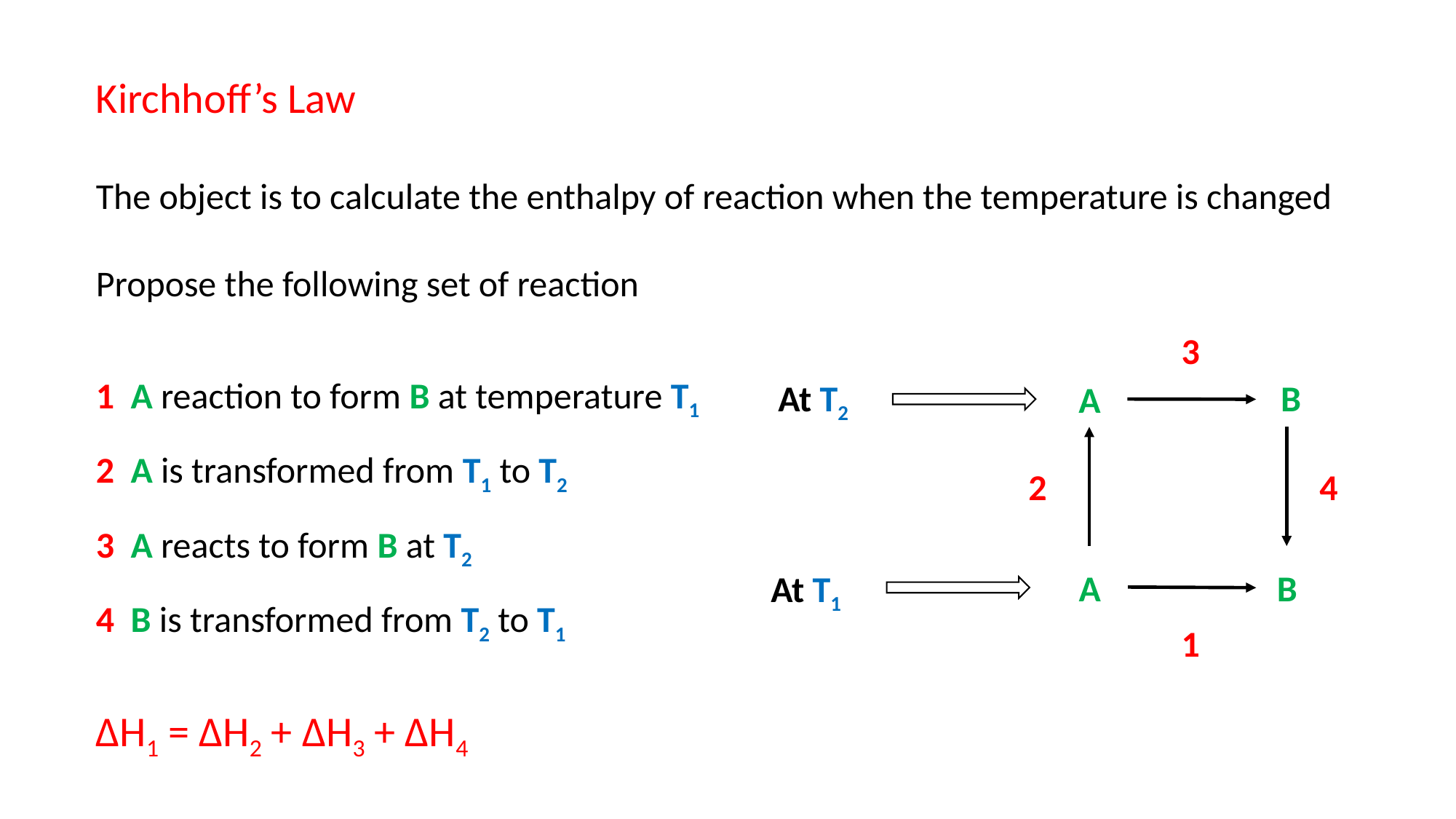

Kirchhoff’s Law

The object is to calculate the enthalpy of reaction when the temperature is changed

Propose the following set of reaction

1  A reaction to form B at temperature T1
2  A is transformed from T1 to T2
3  A reacts to form B at T2
4  B is transformed from T2 to T1

∆H1 = ∆H2 + ∆H3 + ∆H4
3
At T2
B
A

2
4
A
B
At T1

1